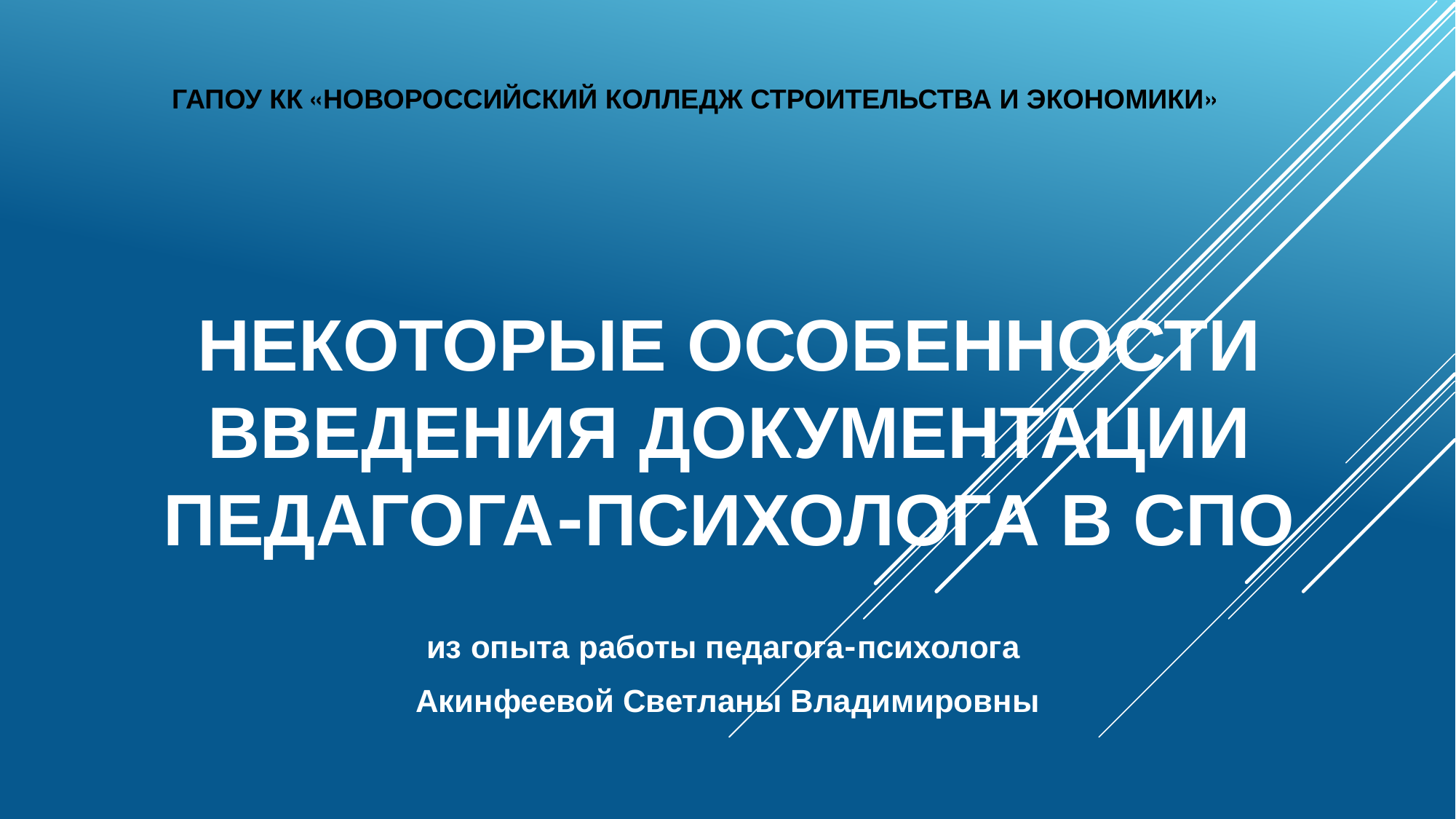

ГАПОУ КК «Новороссийский колледж строительства и экономики»
# Некоторые особенности введения документации педагога-психолога в СПО
из опыта работы педагога-психолога
Акинфеевой Светланы Владимировны